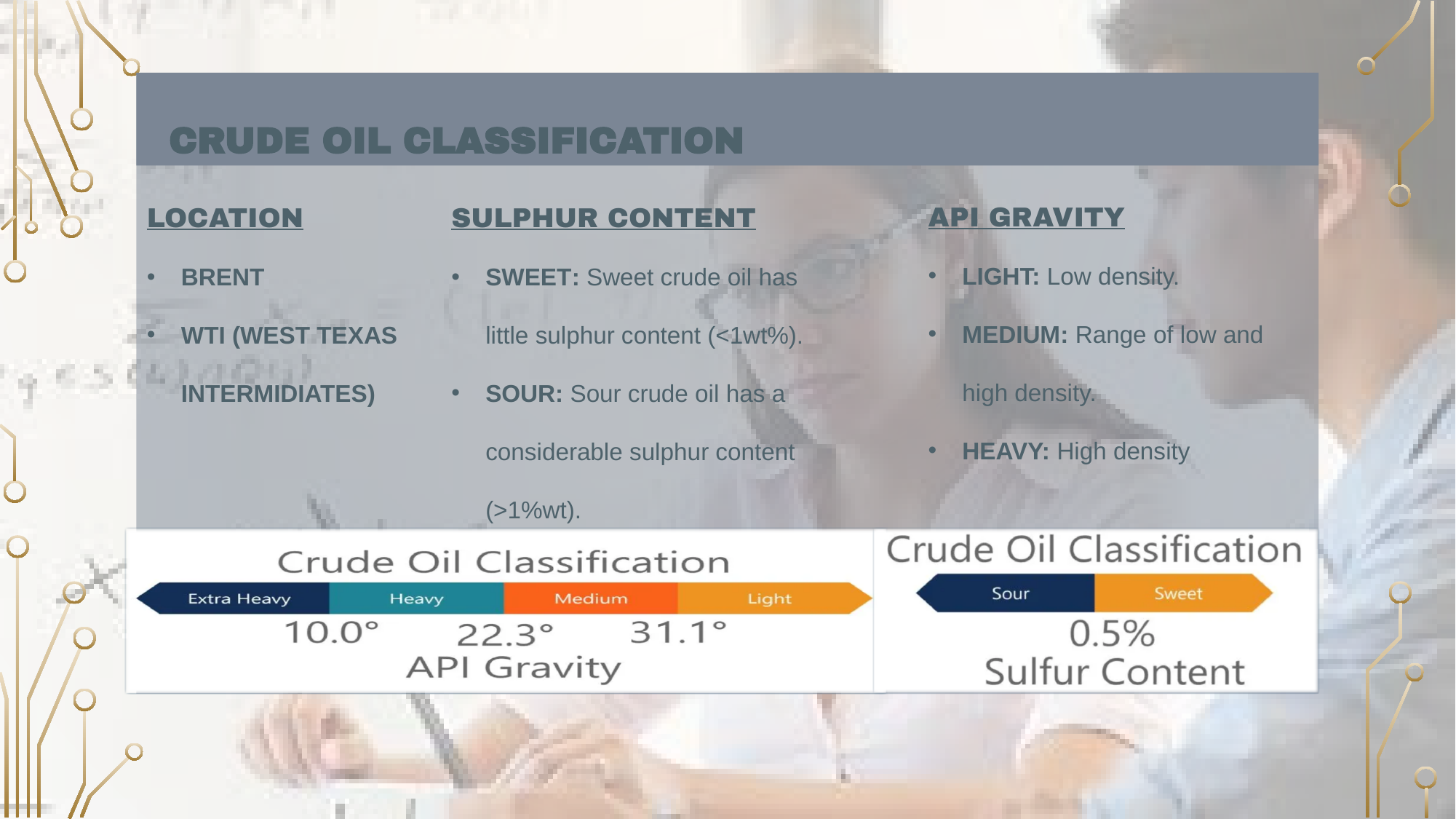

#
Crude oil classification
API GRAVITY
LIGHT: Low density.
MEDIUM: Range of low and high density.
HEAVY: High density

Location
Brent
WTI (West TExas intermidiates)

Sulphur Content
SWEET: Sweet crude oil has little sulphur content (<1wt%).
Sour: Sour crude oil has a considerable sulphur content (>1%wt).